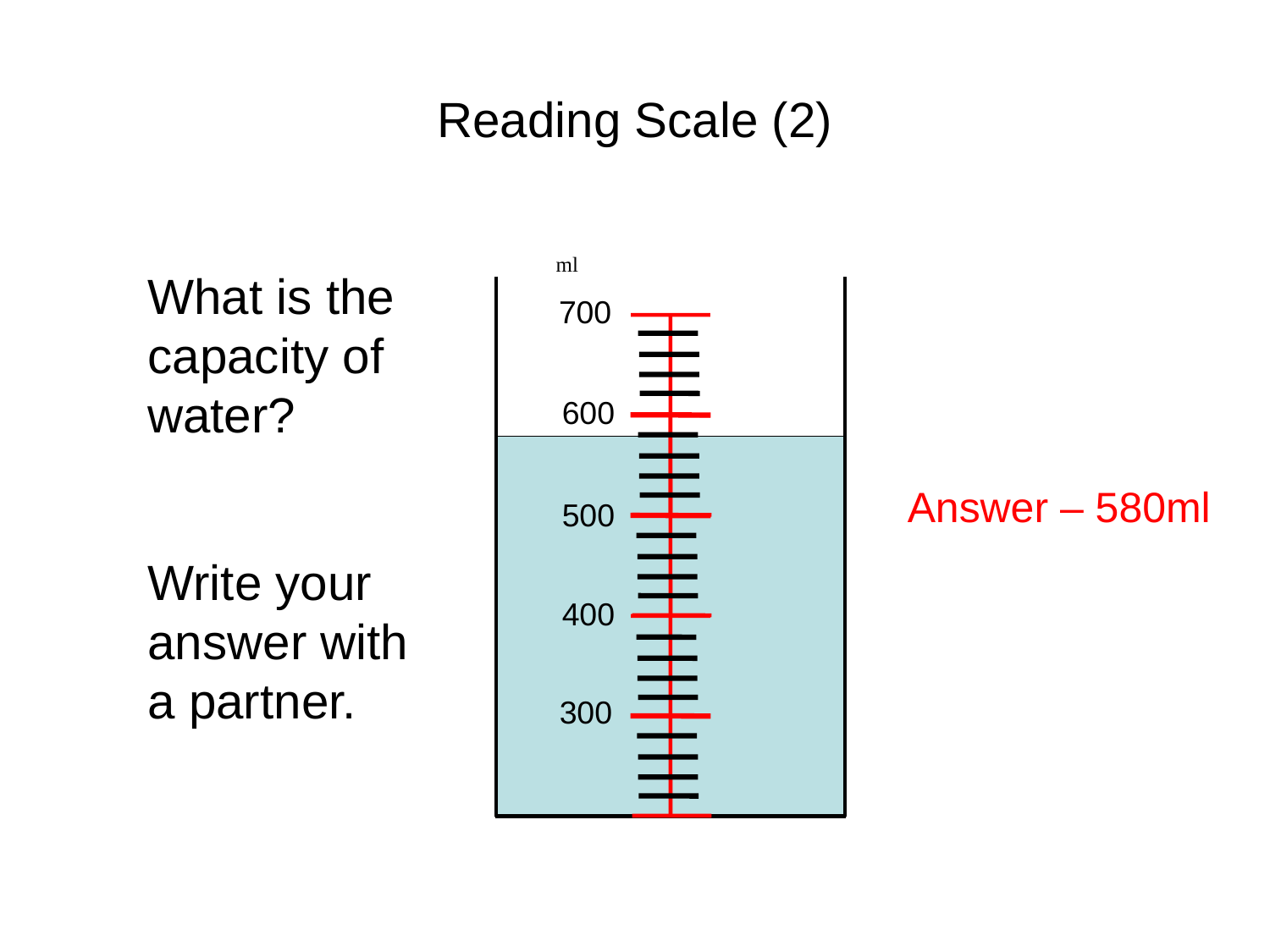

# Reading Scale (2)
ml

700

600

500
400

300

What is the capacity of water?

Write your answer with a partner.

Answer – 580ml